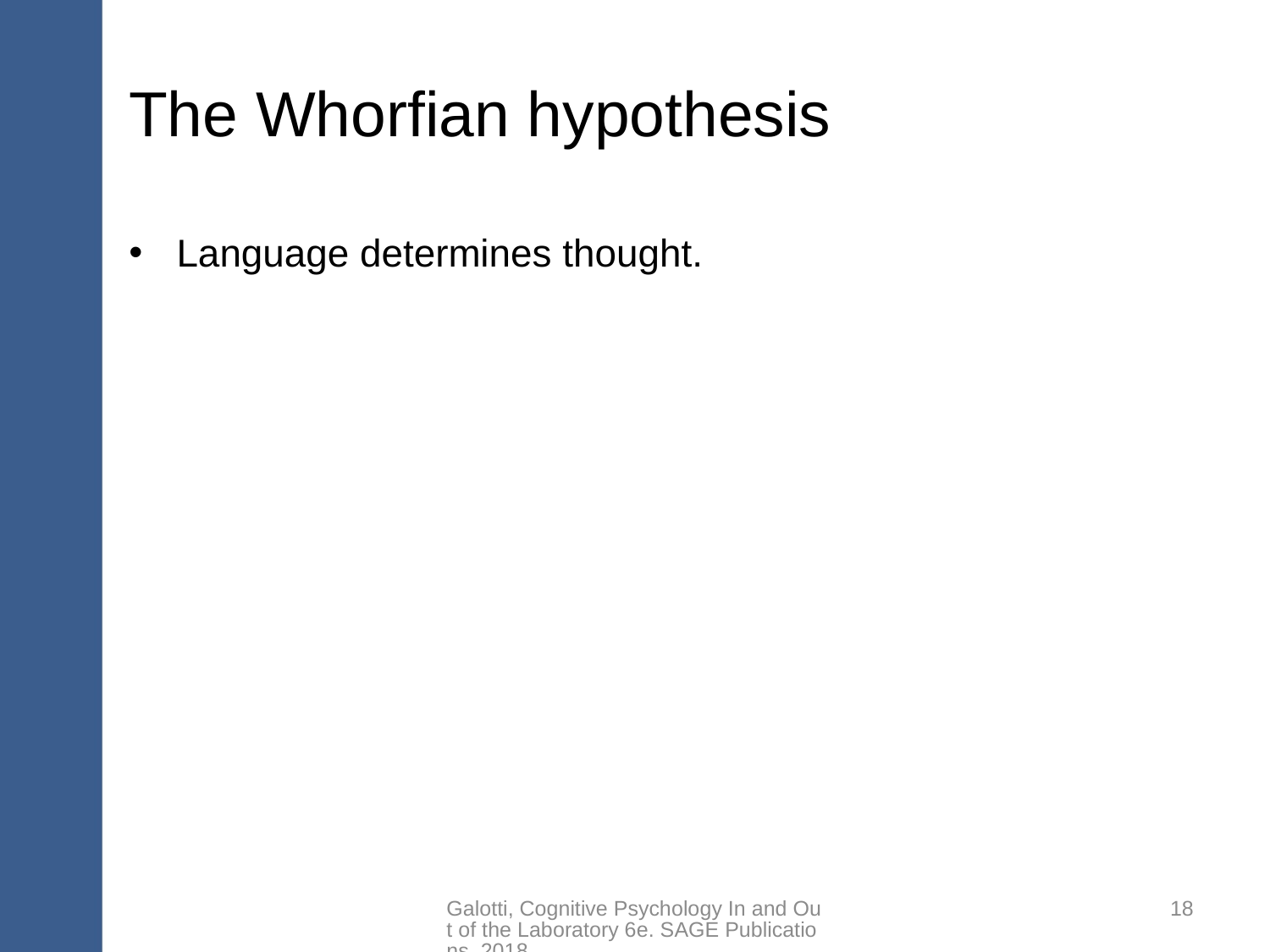

# The Whorfian hypothesis
Language determines thought.
Galotti, Cognitive Psychology In and Out of the Laboratory 6e. SAGE Publications, 2018.
18